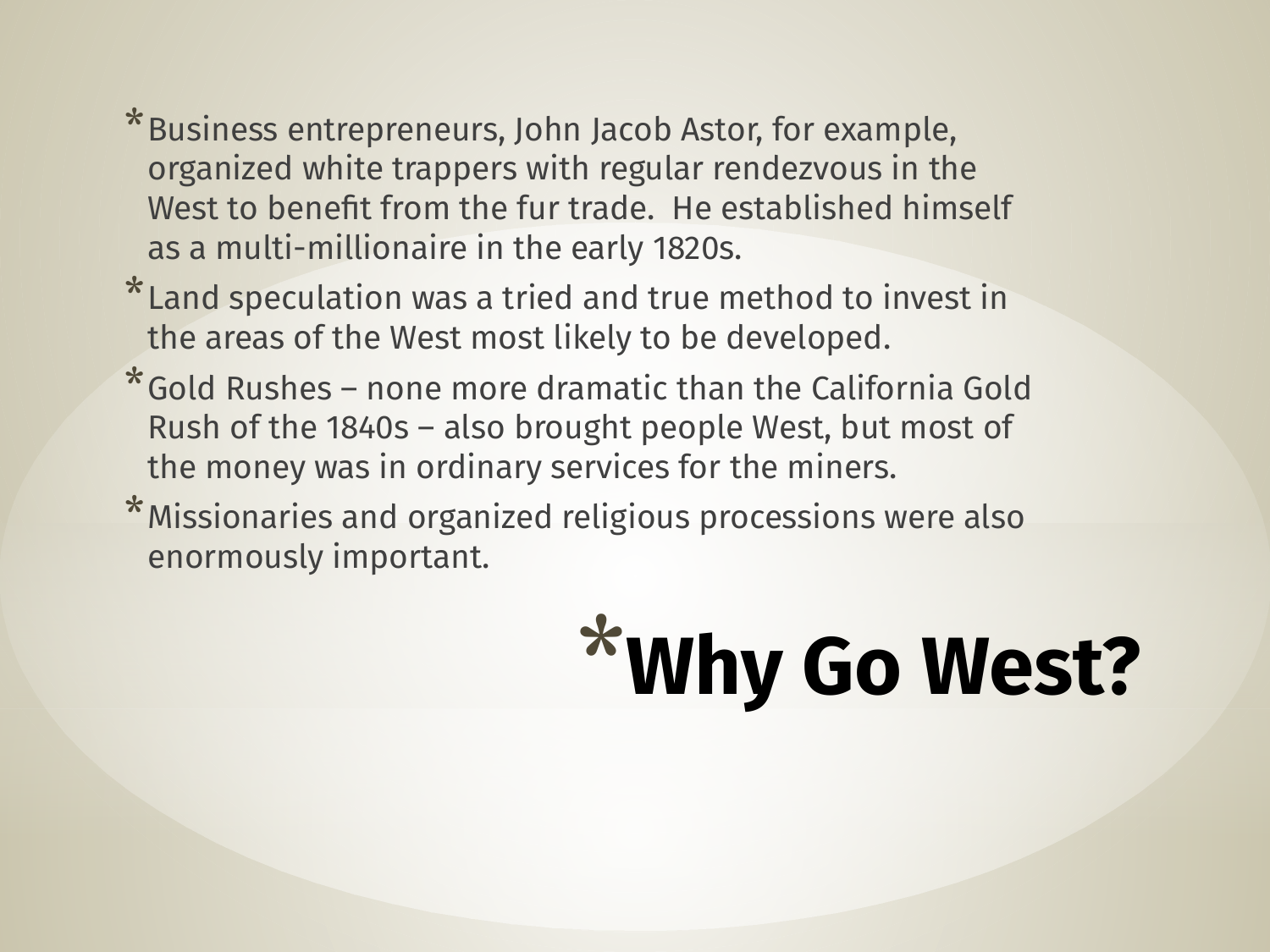

Business entrepreneurs, John Jacob Astor, for example, organized white trappers with regular rendezvous in the West to benefit from the fur trade.  He established himself as a multi-millionaire in the early 1820s.
Land speculation was a tried and true method to invest in the areas of the West most likely to be developed.
Gold Rushes – none more dramatic than the California Gold Rush of the 1840s – also brought people West, but most of the money was in ordinary services for the miners.
Missionaries and organized religious processions were also enormously important.
# Why Go West?